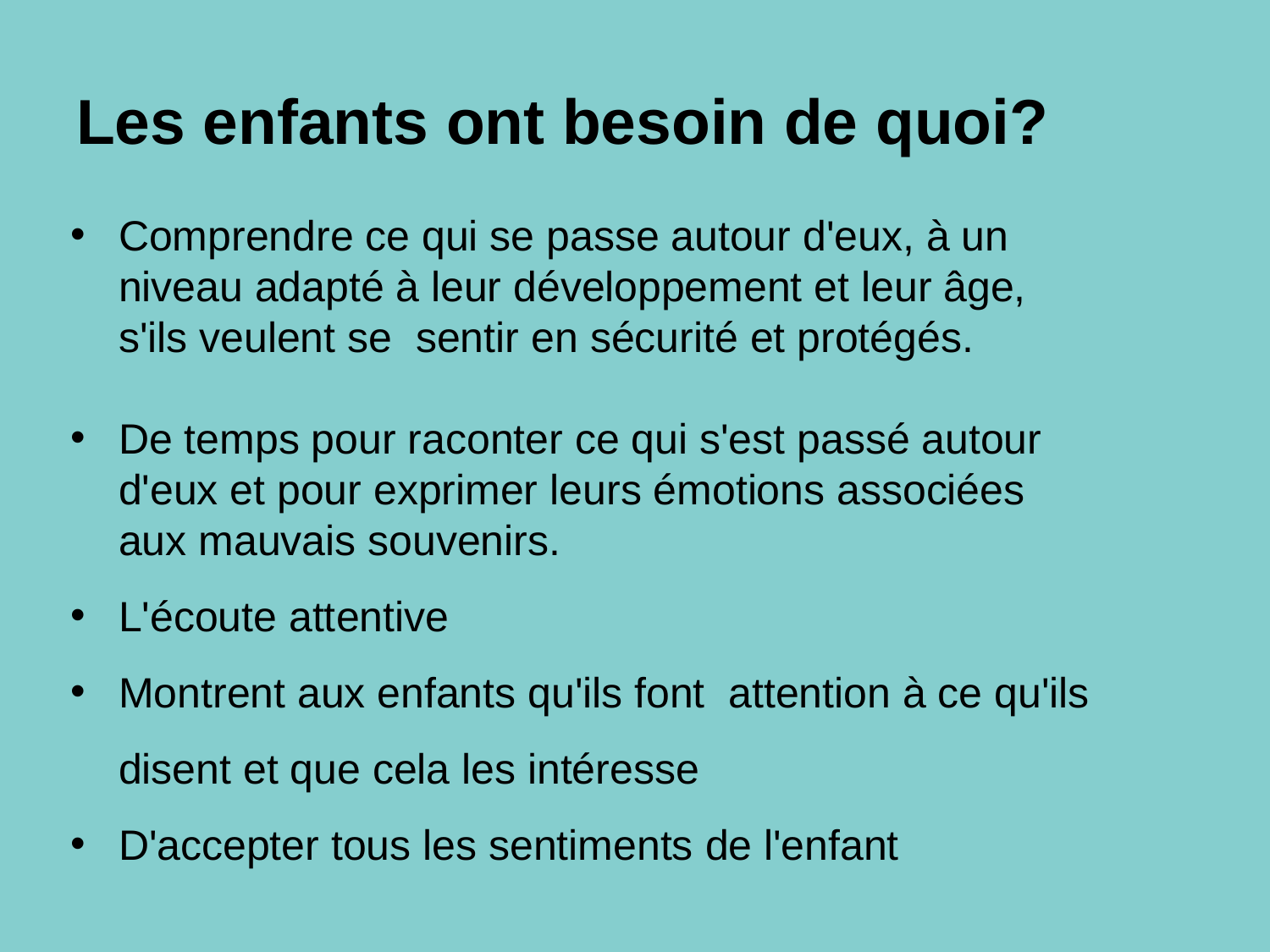

# Les enfants ont besoin de quoi?
Comprendre ce qui se passe autour d'eux, à un niveau adapté à leur développement et leur âge, s'ils veulent se  sentir en sécurité et protégés.

De temps pour raconter ce qui s'est passé autour d'eux et pour exprimer leurs émotions associées aux mauvais souvenirs.
L'écoute attentive
Montrent aux enfants qu'ils font  attention à ce qu'ils disent et que cela les intéresse
D'accepter tous les sentiments de l'enfant